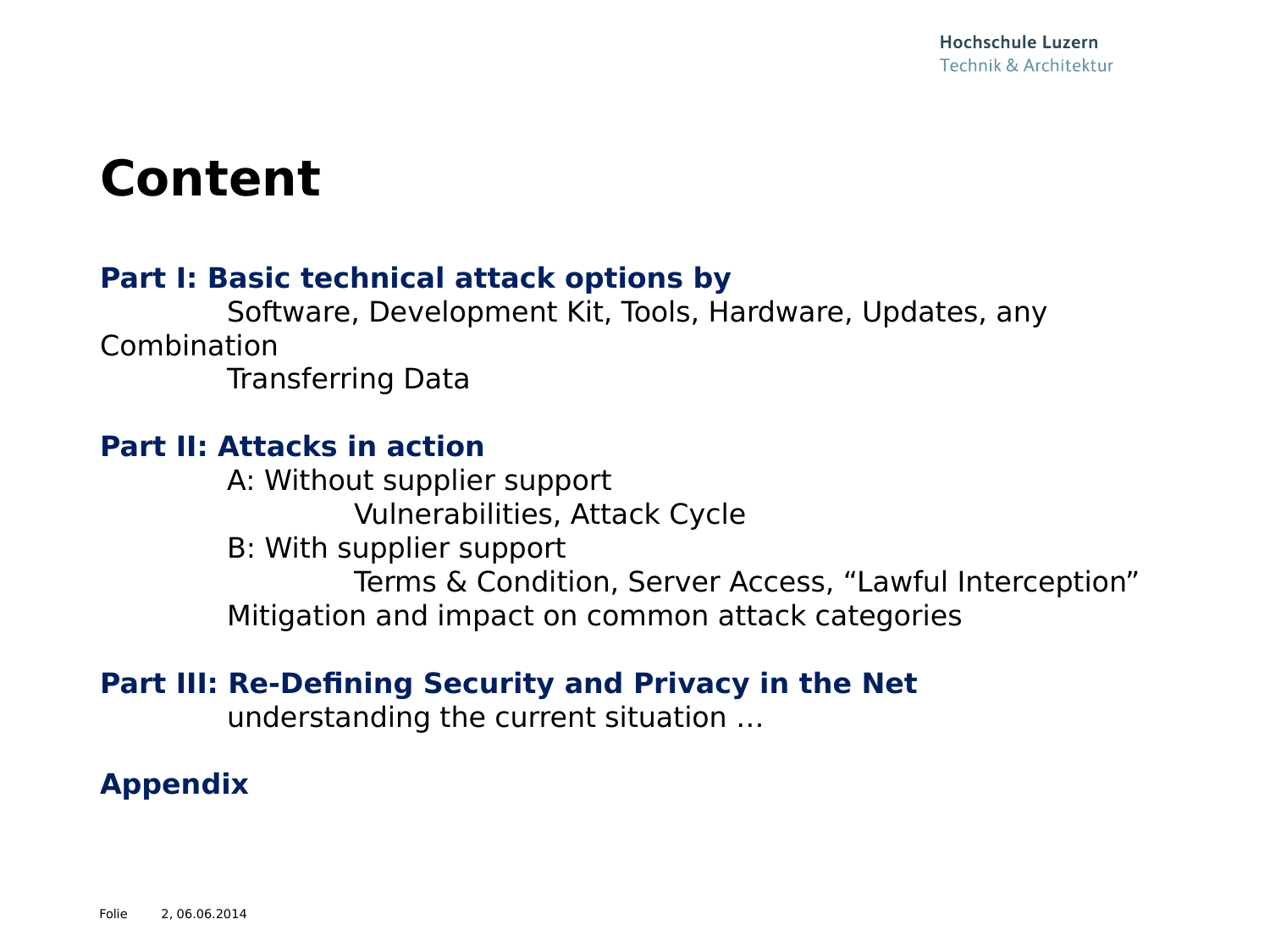

# Content
Part I: Basic technical attack options by
	Software, Development Kit, Tools, Hardware, Updates, any Combination
	Transferring Data

Part II: Attacks in action
	A: Without supplier support
		Vulnerabilities, Attack Cycle
	B: With supplier support
		Terms & Condition, Server Access, “Lawful Interception”
	Mitigation and impact on common attack categories

Part III: Re-Defining Security and Privacy in the Net
	understanding the current situation …

Appendix

2, 06.06.2014